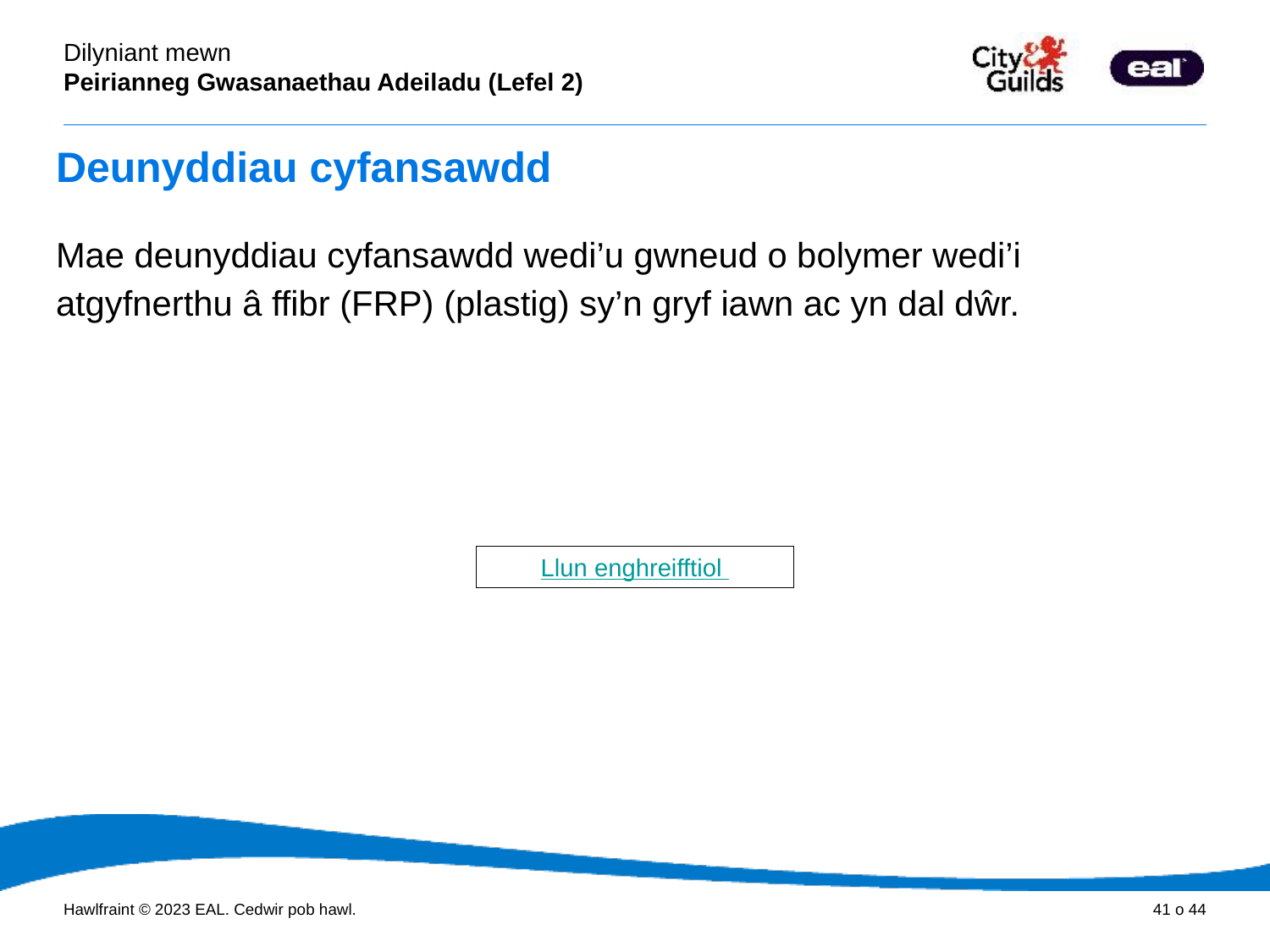

# Deunyddiau cyfansawdd
Mae deunyddiau cyfansawdd wedi’u gwneud o bolymer wedi’i atgyfnerthu â ffibr (FRP) (plastig) sy’n gryf iawn ac yn dal dŵr.
Llun enghreifftiol